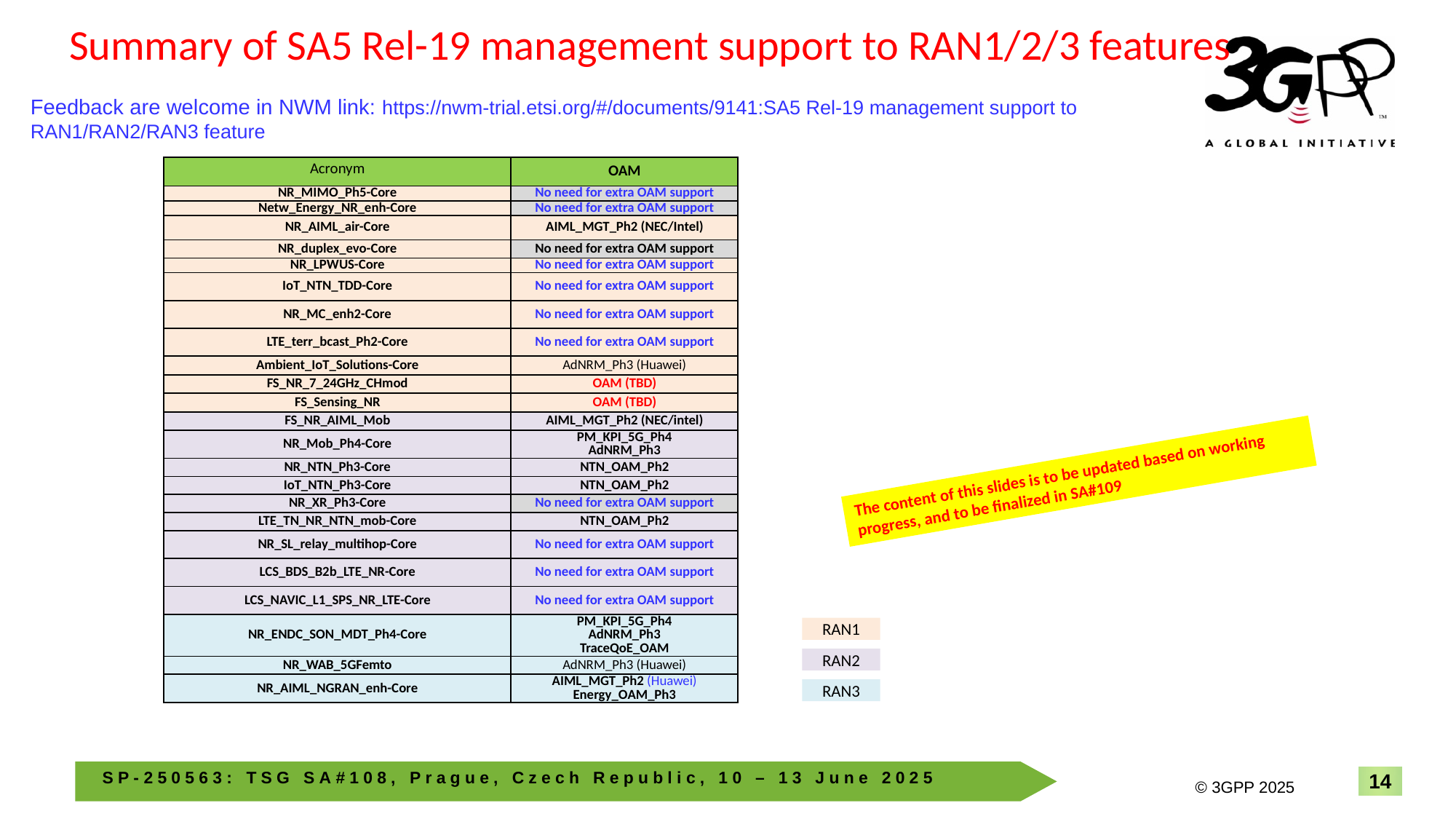

Summary of SA5 Rel-19 management support to RAN1/2/3 features
Feedback are welcome in NWM link: https://nwm-trial.etsi.org/#/documents/9141:SA5 Rel-19 management support to RAN1/RAN2/RAN3 feature
| Acronym | OAM |
| --- | --- |
| NR\_MIMO\_Ph5-Core | No need for extra OAM support |
| Netw\_Energy\_NR\_enh-Core | No need for extra OAM support |
| NR\_AIML\_air-Core | AIML\_MGT\_Ph2 (NEC/Intel) |
| NR\_duplex\_evo-Core | No need for extra OAM support |
| NR\_LPWUS-Core | No need for extra OAM support |
| IoT\_NTN\_TDD-Core | No need for extra OAM support |
| NR\_MC\_enh2-Core | No need for extra OAM support |
| LTE\_terr\_bcast\_Ph2-Core | No need for extra OAM support |
| Ambient\_IoT\_Solutions-Core | AdNRM\_Ph3 (Huawei) |
| FS\_NR\_7\_24GHz\_CHmod | OAM (TBD) |
| FS\_Sensing\_NR | OAM (TBD) |
| FS\_NR\_AIML\_Mob | AIML\_MGT\_Ph2 (NEC/intel) |
| NR\_Mob\_Ph4-Core | PM\_KPI\_5G\_Ph4 AdNRM\_Ph3 |
| NR\_NTN\_Ph3-Core | NTN\_OAM\_Ph2 |
| IoT\_NTN\_Ph3-Core | NTN\_OAM\_Ph2 |
| NR\_XR\_Ph3-Core | No need for extra OAM support |
| LTE\_TN\_NR\_NTN\_mob-Core | NTN\_OAM\_Ph2 |
| NR\_SL\_relay\_multihop-Core | No need for extra OAM support |
| LCS\_BDS\_B2b\_LTE\_NR-Core | No need for extra OAM support |
| LCS\_NAVIC\_L1\_SPS\_NR\_LTE-Core | No need for extra OAM support |
| NR\_ENDC\_SON\_MDT\_Ph4-Core | PM\_KPI\_5G\_Ph4 AdNRM\_Ph3 TraceQoE\_OAM |
| NR\_WAB\_5GFemto | AdNRM\_Ph3 (Huawei) |
| NR\_AIML\_NGRAN\_enh-Core | AIML\_MGT\_Ph2 (Huawei) Energy\_OAM\_Ph3 |
The content of this slides is to be updated based on working progress, and to be finalized in SA#109
RAN1
RAN2
RAN3